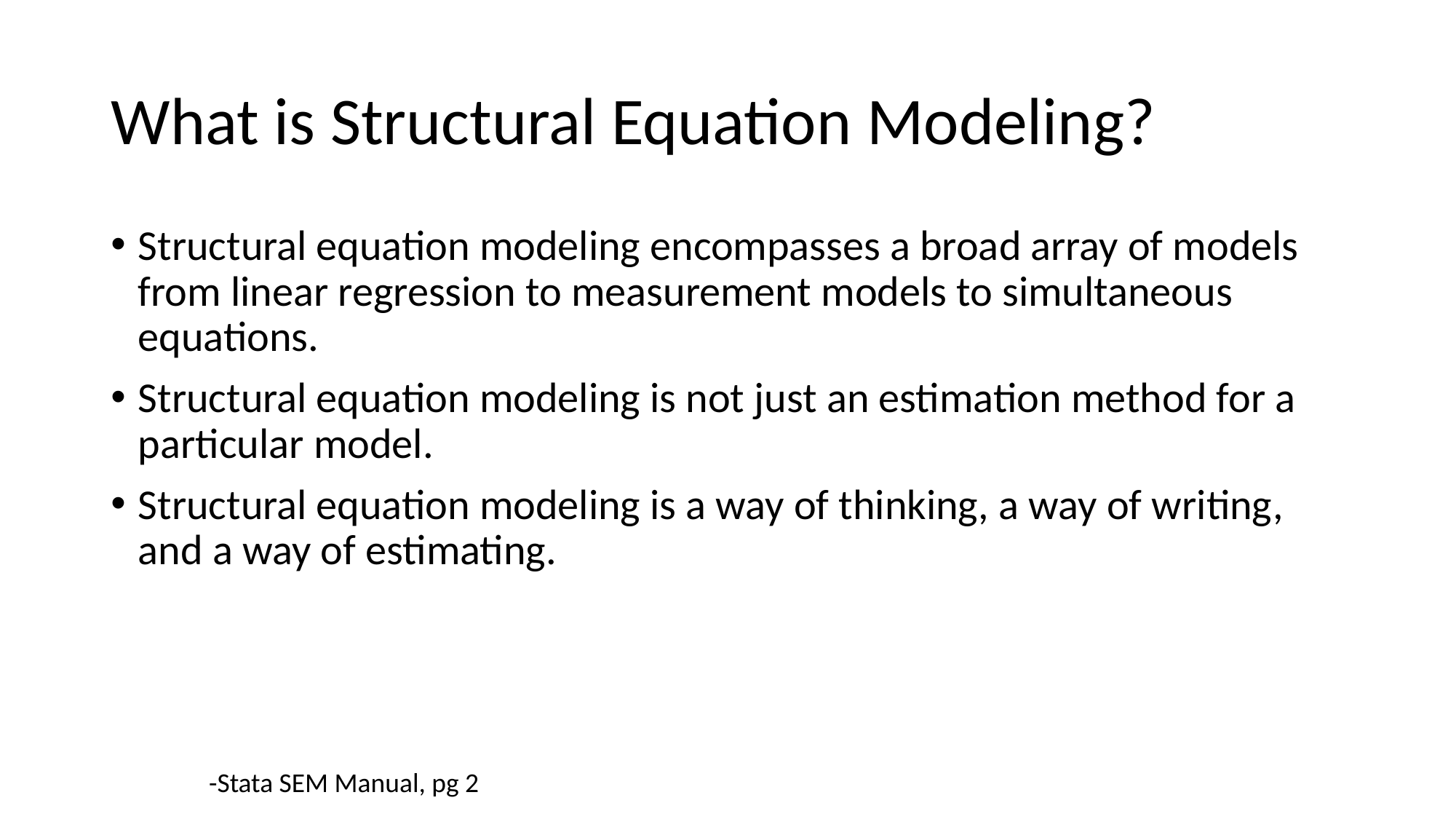

# What is Structural Equation Modeling?
Structural equation modeling encompasses a broad array of models from linear regression to measurement models to simultaneous equations.
Structural equation modeling is not just an estimation method for a particular model.
Structural equation modeling is a way of thinking, a way of writing, and a way of estimating.
-Stata SEM Manual, pg 2